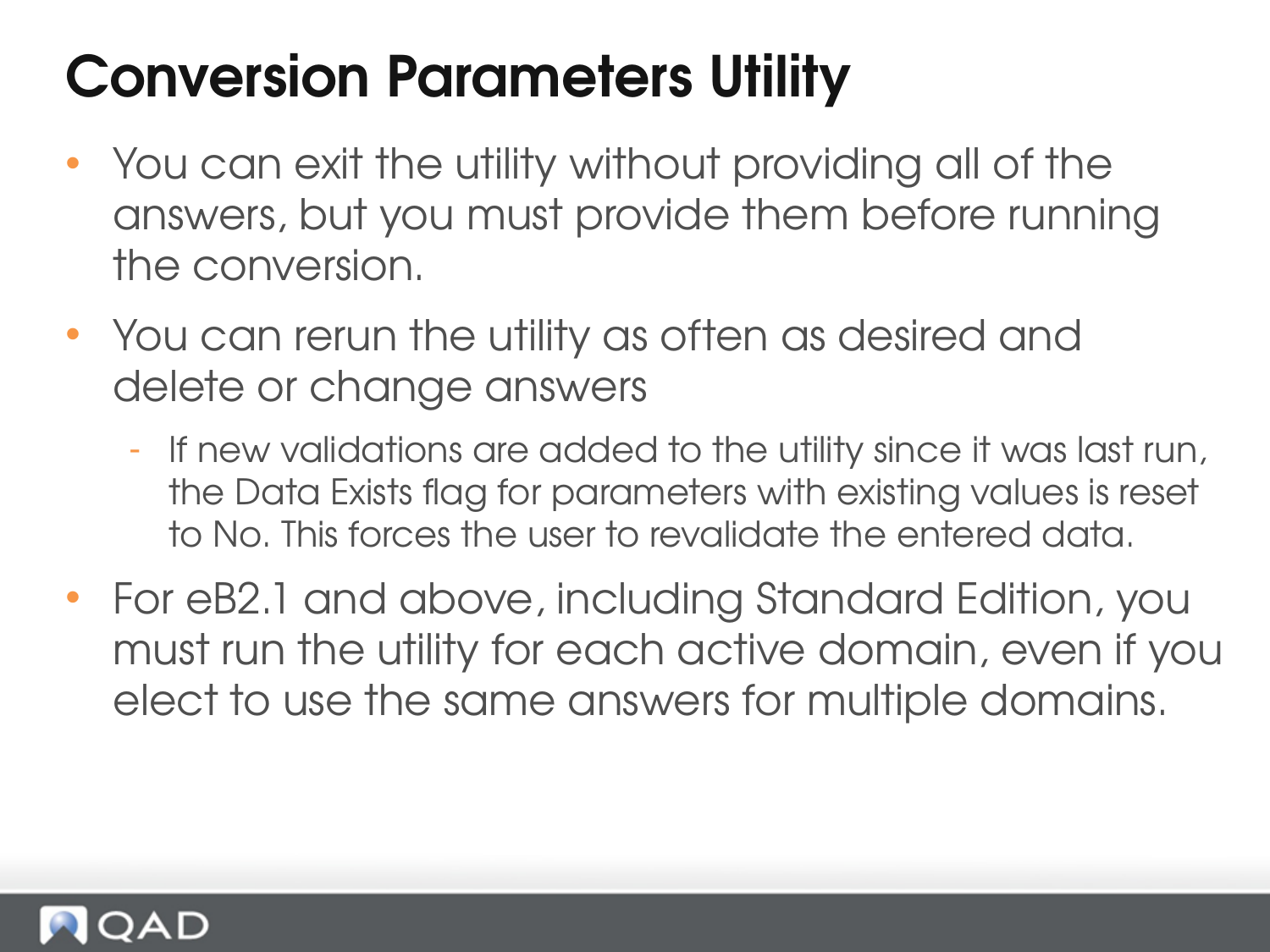

Conversion Parameters Utility
You can exit the utility without providing all of the answers, but you must provide them before running the conversion.
You can rerun the utility as often as desired and delete or change answers
If new validations are added to the utility since it was last run, the Data Exists flag for parameters with existing values is reset to No. This forces the user to revalidate the entered data.
For eB2.1 and above, including Standard Edition, you must run the utility for each active domain, even if you elect to use the same answers for multiple domains.